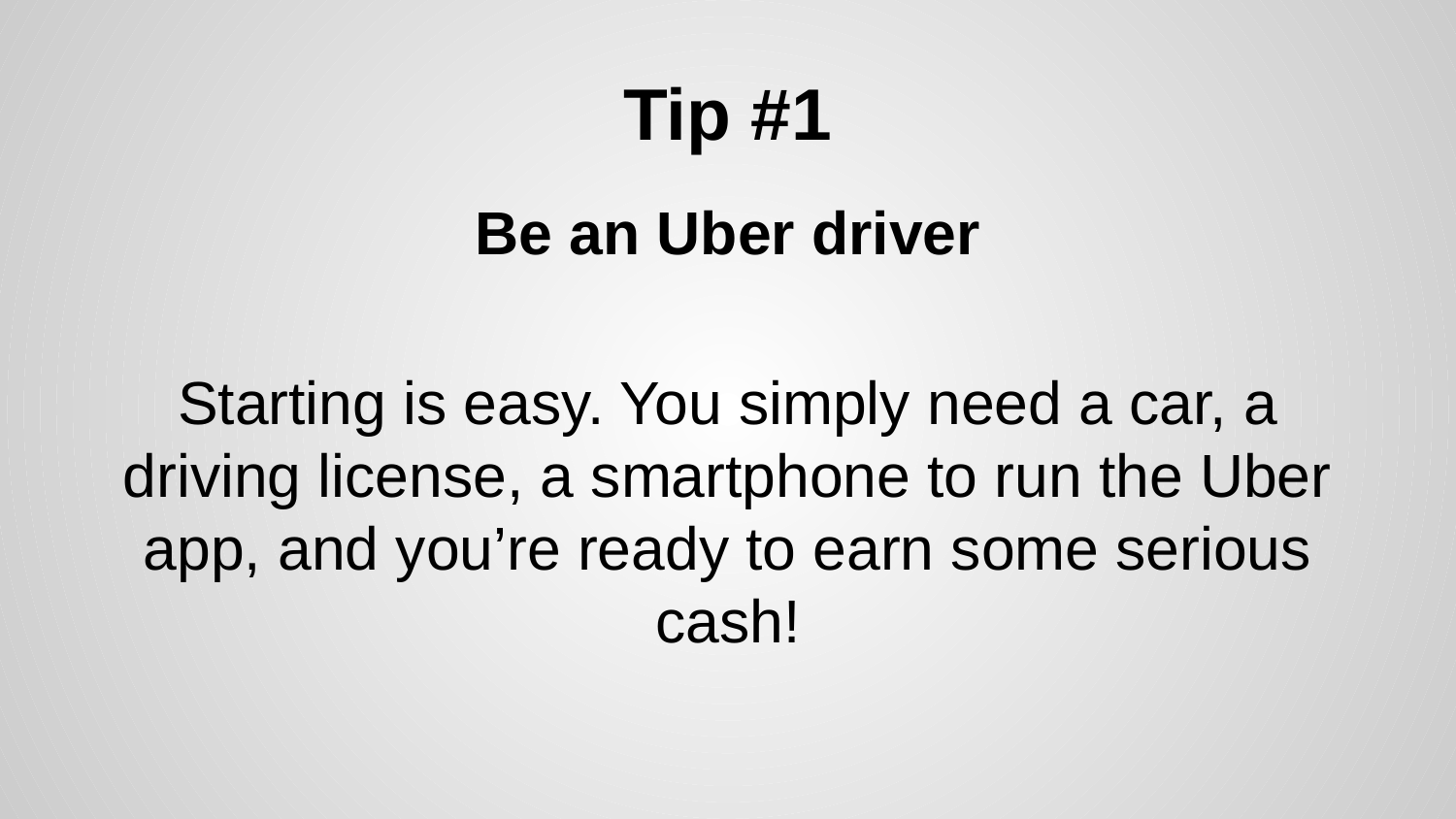

# Tip #1
Be an Uber driver

Starting is easy. You simply need a car, a driving license, a smartphone to run the Uber app, and you’re ready to earn some serious cash!